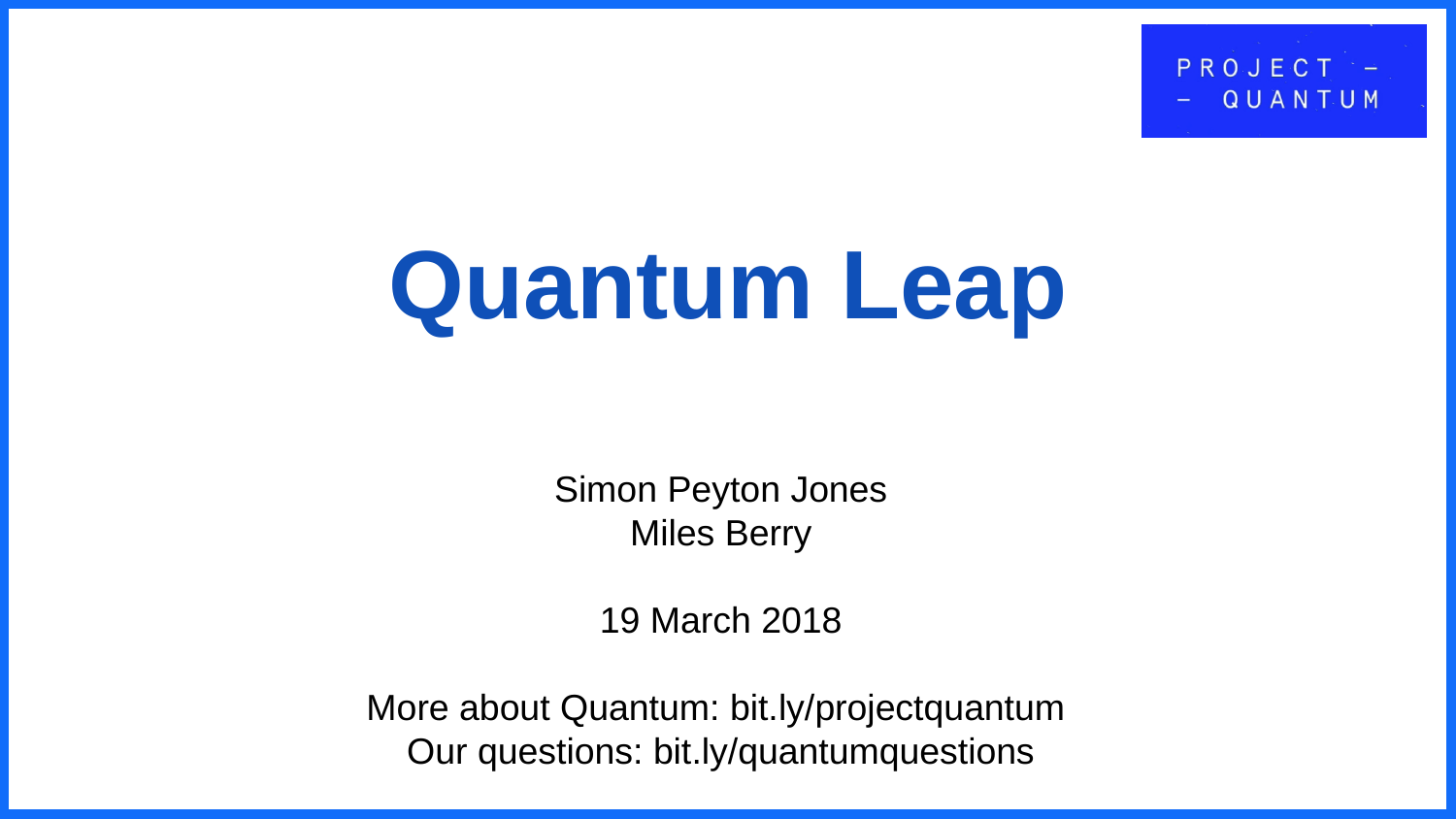

# Quantum Leap
Simon Peyton Jones
Miles Berry

19 March 2018

More about Quantum: bit.ly/projectquantum
Our questions: bit.ly/quantumquestions